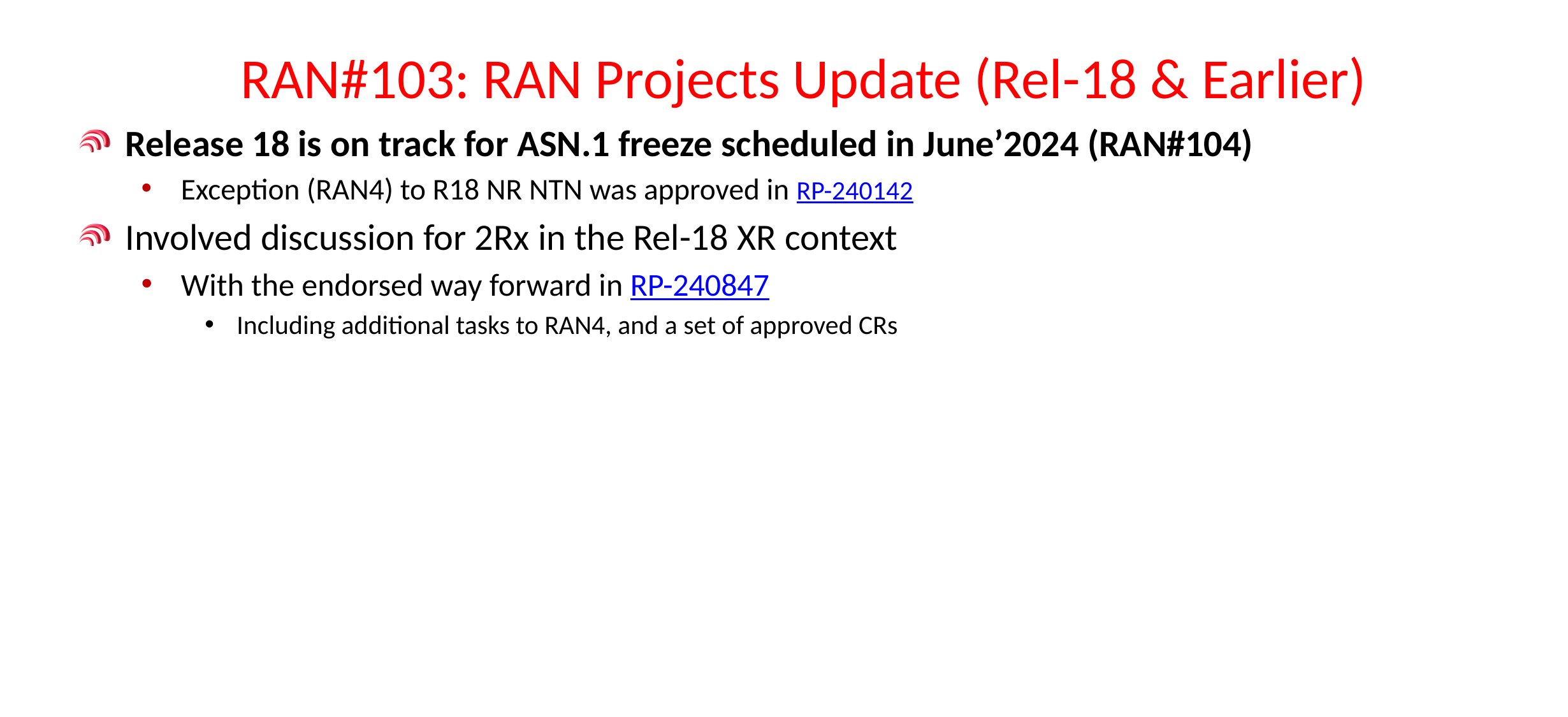

# RAN#103: RAN Projects Update (Rel-18 & Earlier)
Release 18 is on track for ASN.1 freeze scheduled in June’2024 (RAN#104)
Exception (RAN4) to R18 NR NTN was approved in RP-240142
Involved discussion for 2Rx in the Rel-18 XR context
With the endorsed way forward in RP-240847
Including additional tasks to RAN4, and a set of approved CRs